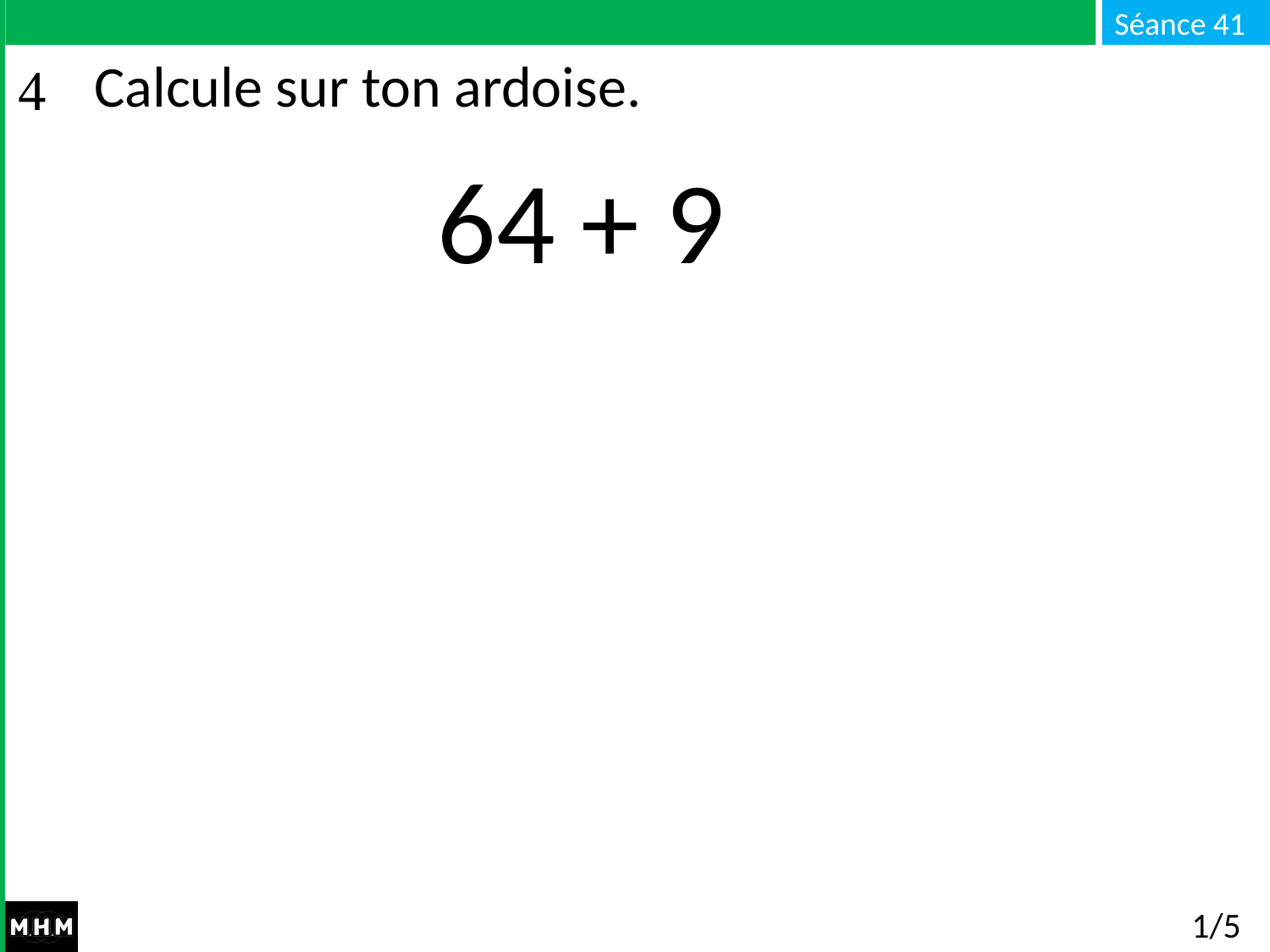

# Calcule sur ton ardoise.
64 + 9
1/5